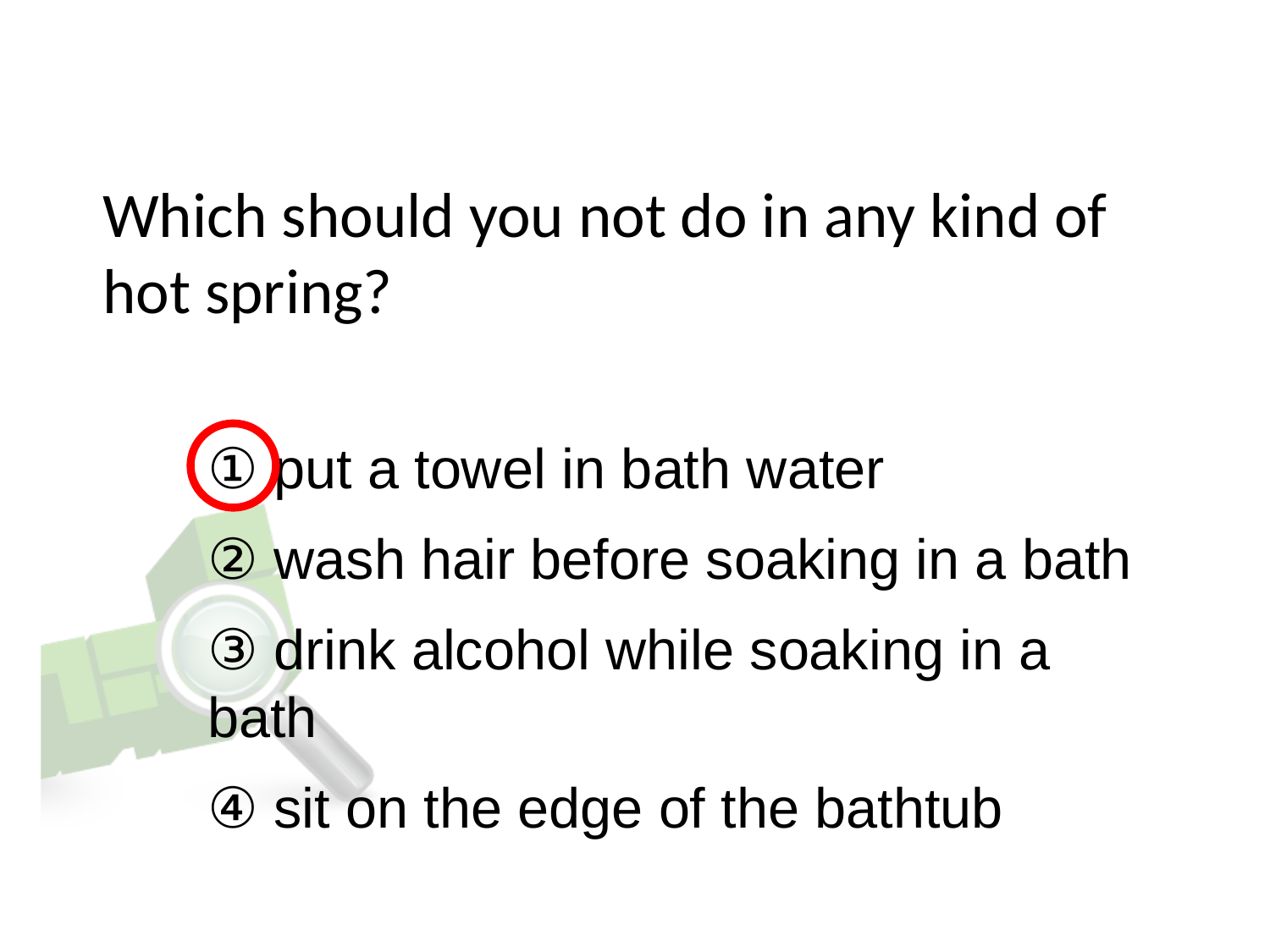

# Which should you not do in any kind of hot spring?

① put a towel in bath water
② wash hair before soaking in a bath
③ drink alcohol while soaking in a bath
④ sit on the edge of the bathtub